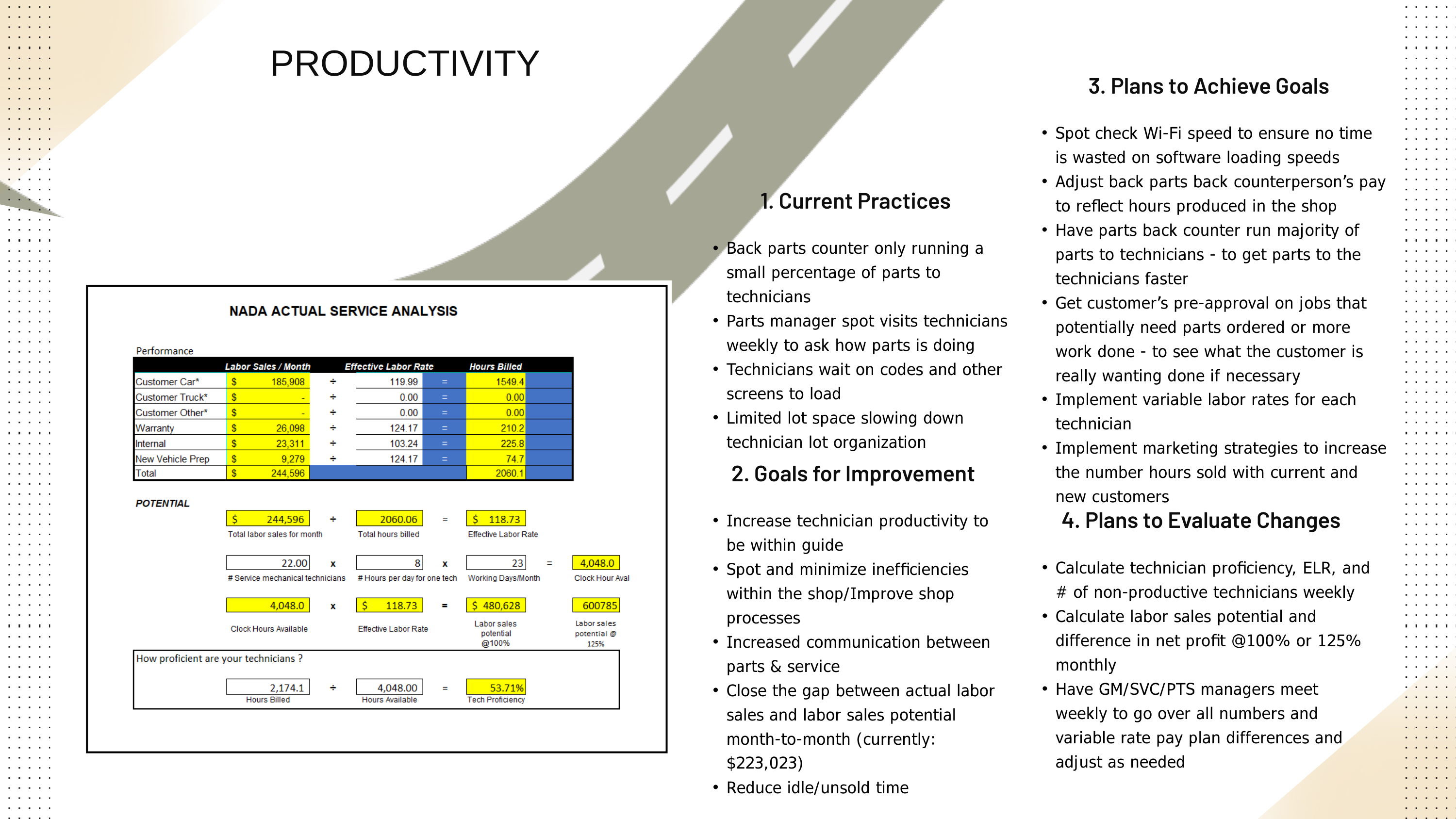

PRODUCTIVITY

3. Plans to Achieve Goals
Spot check Wi-Fi speed to ensure no time is wasted on software loading speeds
Adjust back parts back counterperson’s pay to reflect hours produced in the shop
Have parts back counter run majority of parts to technicians - to get parts to the technicians faster
Get customer’s pre-approval on jobs that potentially need parts ordered or more work done - to see what the customer is really wanting done if necessary
Implement variable labor rates for each technician
Implement marketing strategies to increase the number hours sold with current and new customers
1. Current Practices
Back parts counter only running a small percentage of parts to technicians
Parts manager spot visits technicians weekly to ask how parts is doing
Technicians wait on codes and other screens to load
Limited lot space slowing down technician lot organization

2. Goals for Improvement
Increase technician productivity to be within guide
Spot and minimize inefficiencies within the shop/Improve shop processes
Increased communication between parts & service
Close the gap between actual labor sales and labor sales potential month-to-month (currently: $223,023)
Reduce idle/unsold time
4. Plans to Evaluate Changes
Calculate technician proficiency, ELR, and # of non-productive technicians weekly
Calculate labor sales potential and difference in net profit @100% or 125% monthly
Have GM/SVC/PTS managers meet weekly to go over all numbers and variable rate pay plan differences and adjust as needed